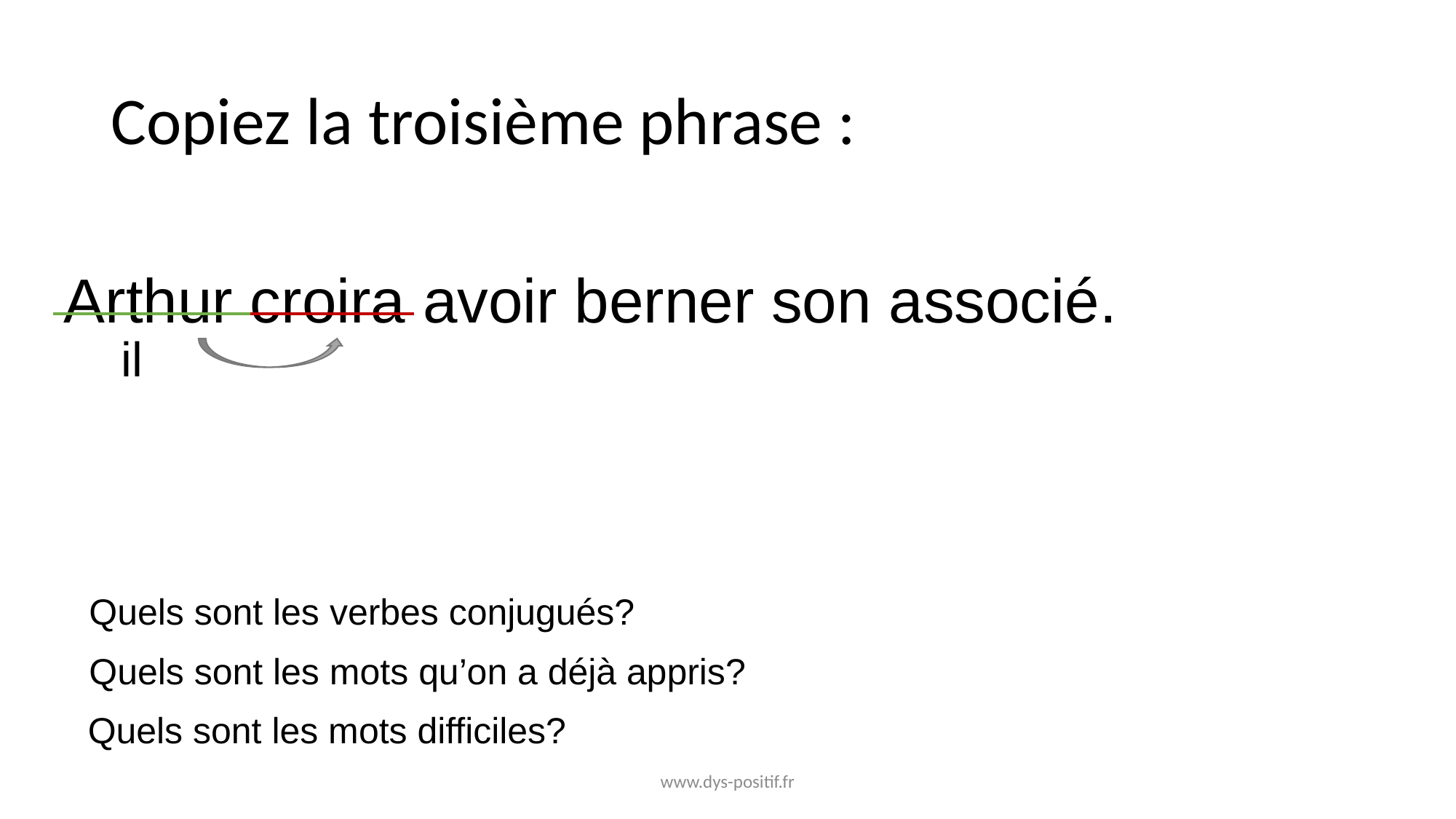

# Copiez la troisième phrase :
Arthur croira avoir berner son associé.

il

Quels sont les verbes conjugués?
Quels sont les mots qu’on a déjà appris?
Quels sont les mots difficiles?
www.dys-positif.fr